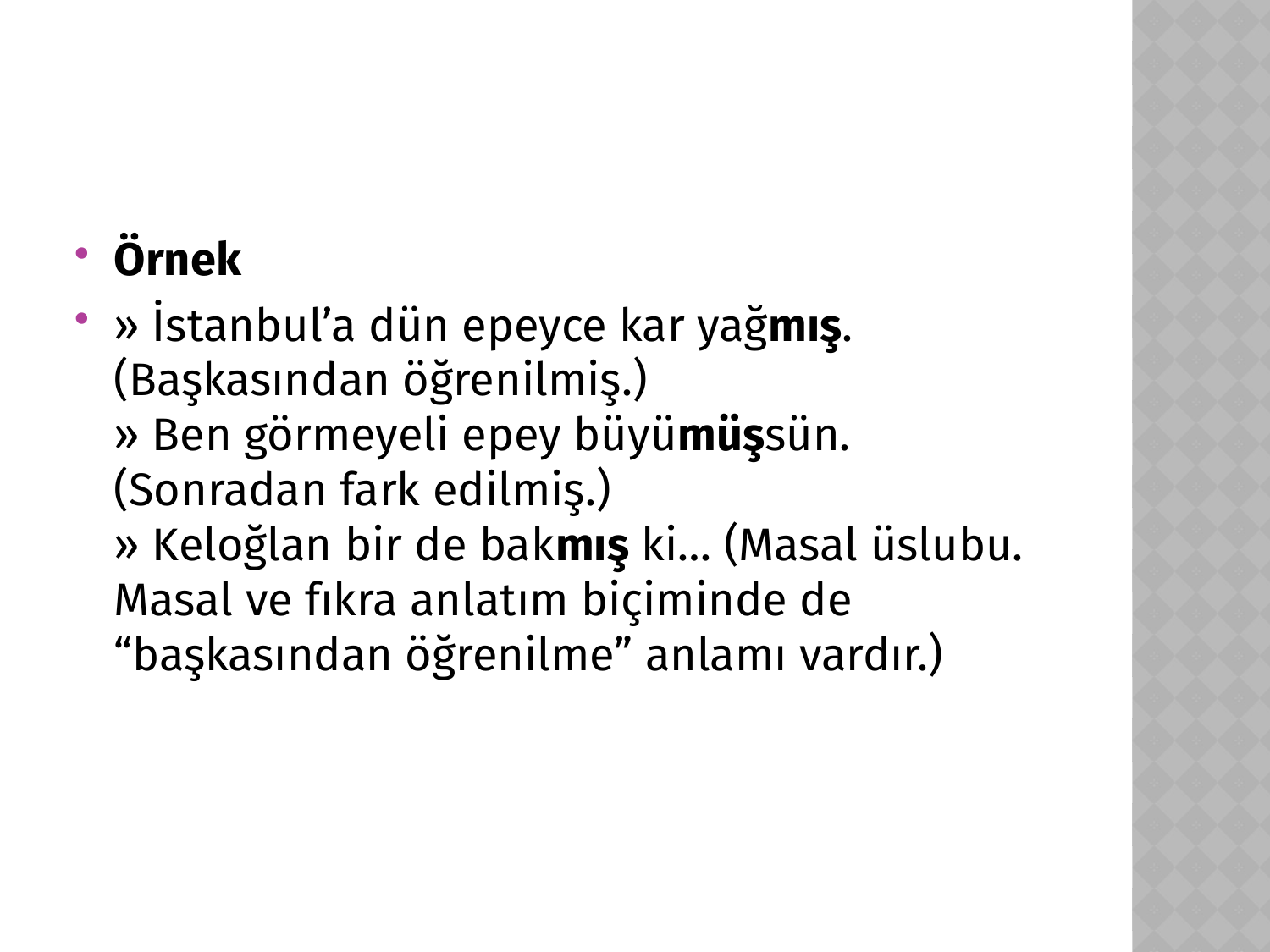

#
Örnek
» İstanbul’a dün epeyce kar yağmış. (Başkasından öğrenilmiş.)
» Ben görmeyeli epey büyümüşsün. (Sonradan fark edilmiş.)
» Keloğlan bir de bakmış ki… (Masal üslubu. Masal ve fıkra anlatım biçiminde de “başkasından öğrenilme” anlamı vardır.)